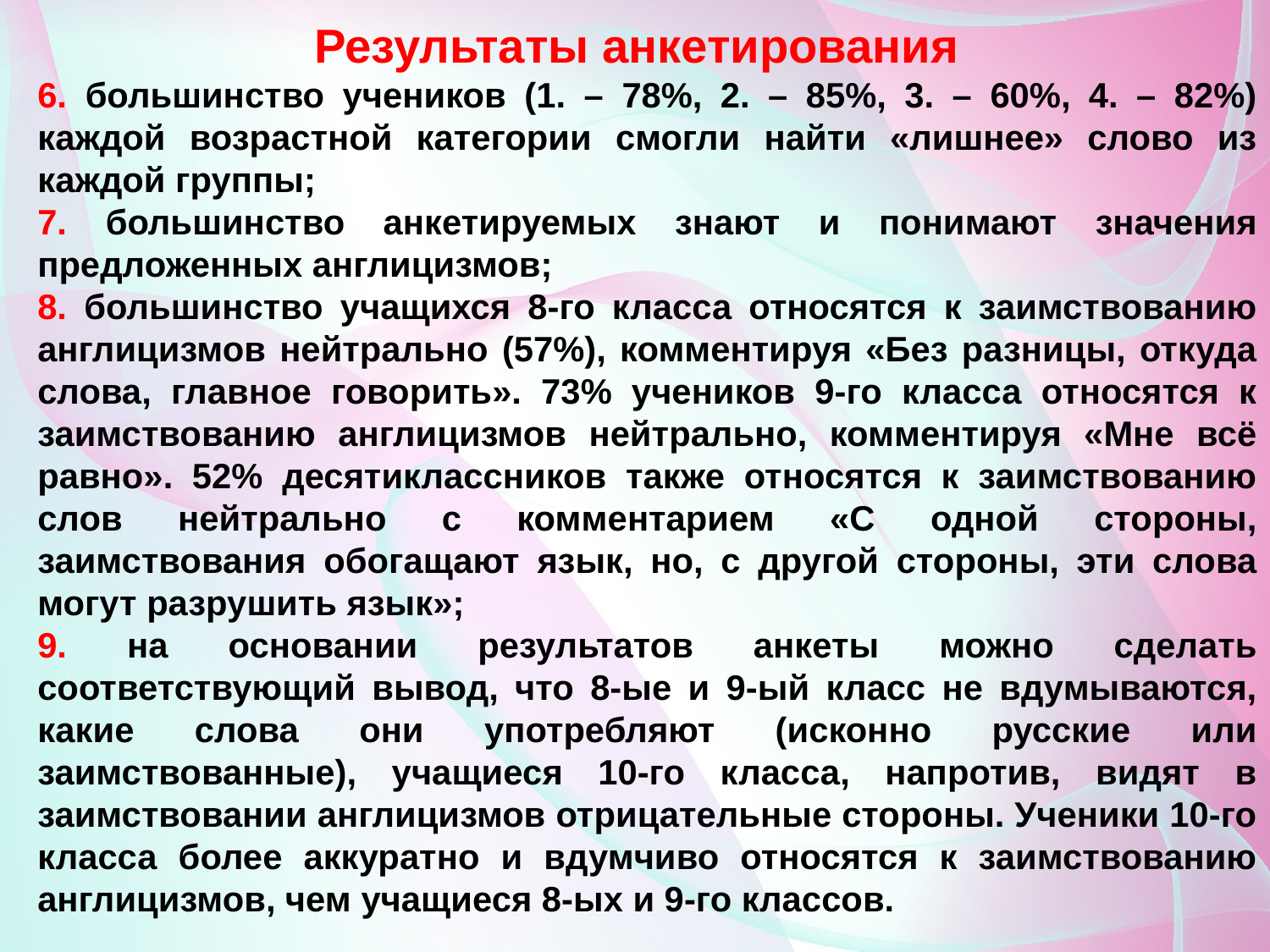

# Результаты анкетирования
6. большинство учеников (1. – 78%, 2. – 85%, 3. – 60%, 4. – 82%) каждой возрастной категории смогли найти «лишнее» слово из каждой группы;
7. большинство анкетируемых знают и понимают значения предложенных англицизмов;
8. большинство учащихся 8-го класса относятся к заимствованию англицизмов нейтрально (57%), комментируя «Без разницы, откуда слова, главное говорить». 73% учеников 9-го класса относятся к заимствованию англицизмов нейтрально, комментируя «Мне всё равно». 52% десятиклассников также относятся к заимствованию слов нейтрально с комментарием «С одной стороны, заимствования обогащают язык, но, с другой стороны, эти слова могут разрушить язык»;
9. на основании результатов анкеты можно сделать соответствующий вывод, что 8-ые и 9-ый класс не вдумываются, какие слова они употребляют (исконно русские или заимствованные), учащиеся 10-го класса, напротив, видят в заимствовании англицизмов отрицательные стороны. Ученики 10-го класса более аккуратно и вдумчиво относятся к заимствованию англицизмов, чем учащиеся 8-ых и 9-го классов.